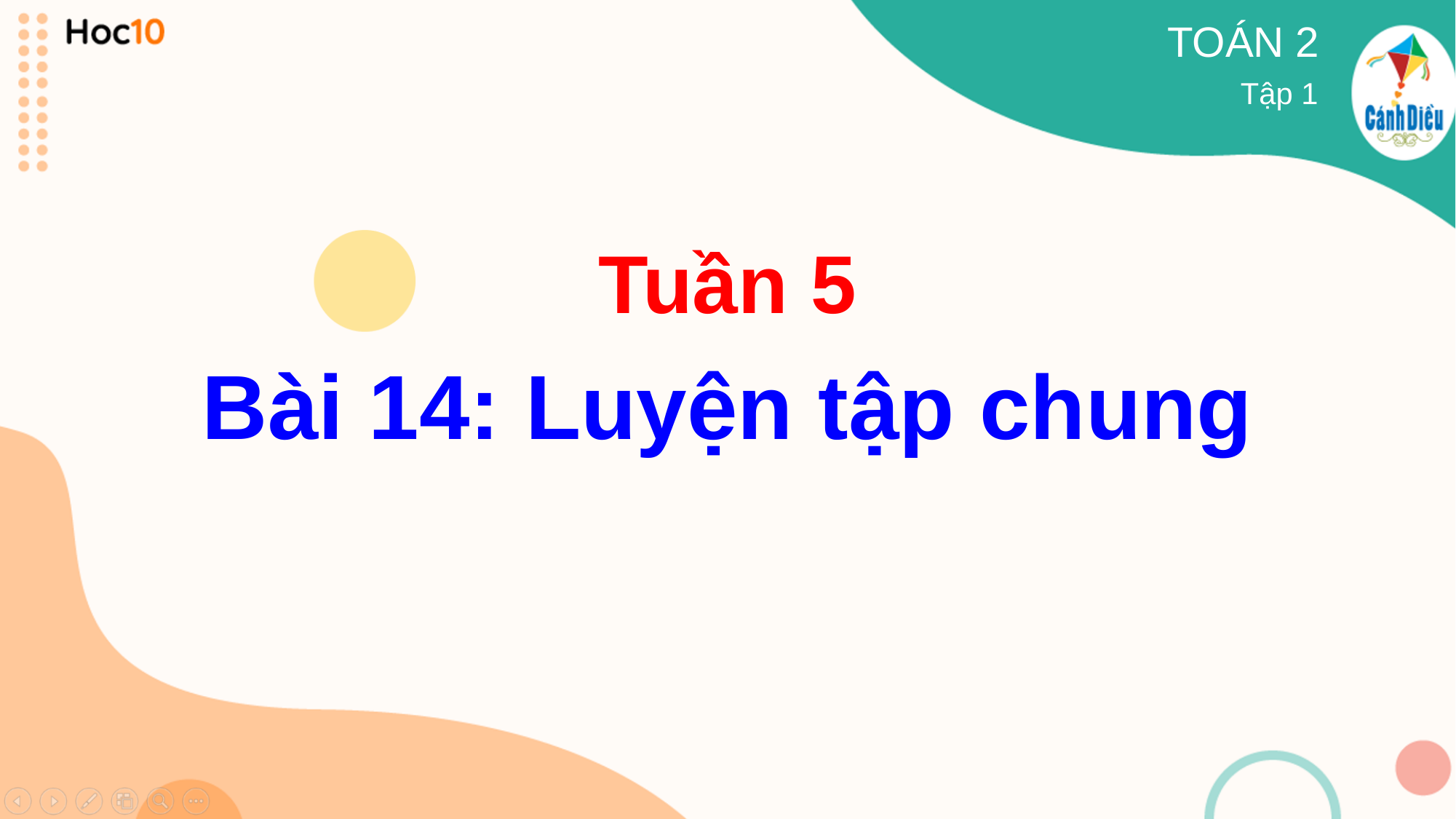

TOÁN 2
Tập 1
Tuần 5
Bài 14: Luyện tập chung